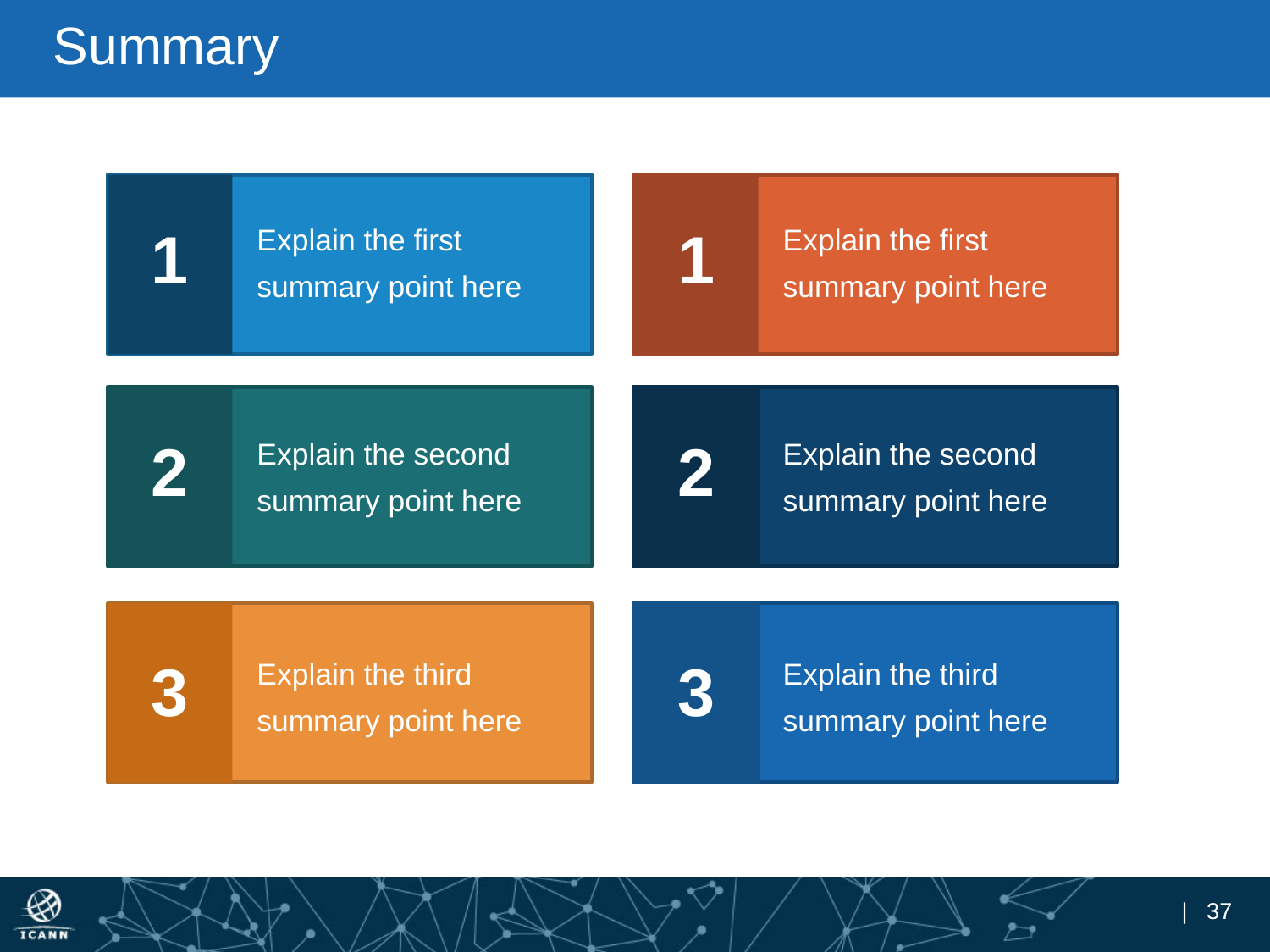

# Summary

Explain the first summary point here
Explain the first summary point here
1
1

Explain the second summary point here
Explain the second summary point here
2
2

Explain the third summary point here
Explain the third summary point here
3
3